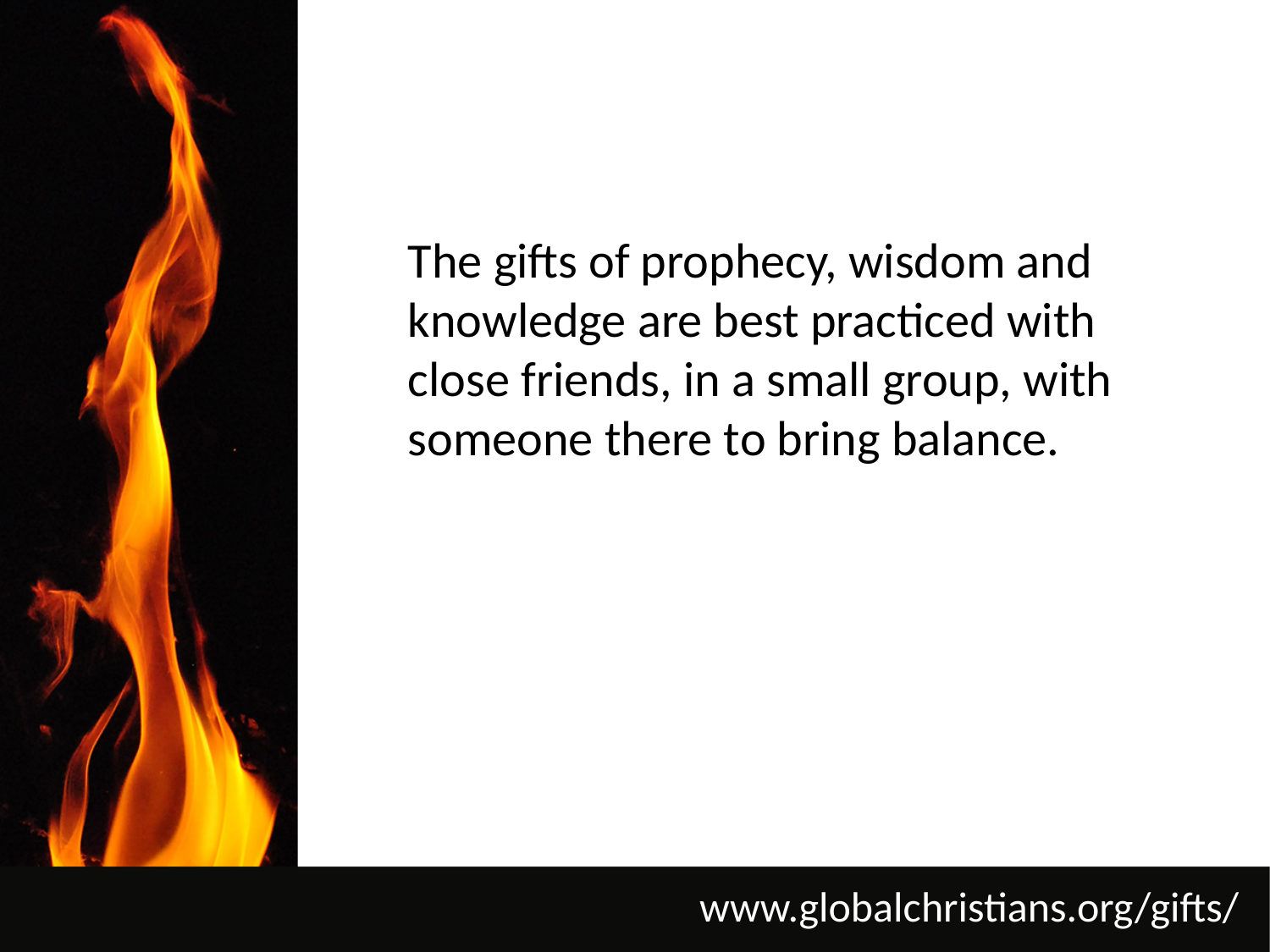

The gifts of prophecy, wisdom and knowledge are best practiced with close friends, in a small group, with someone there to bring balance.

www.globalchristians.org/gifts/